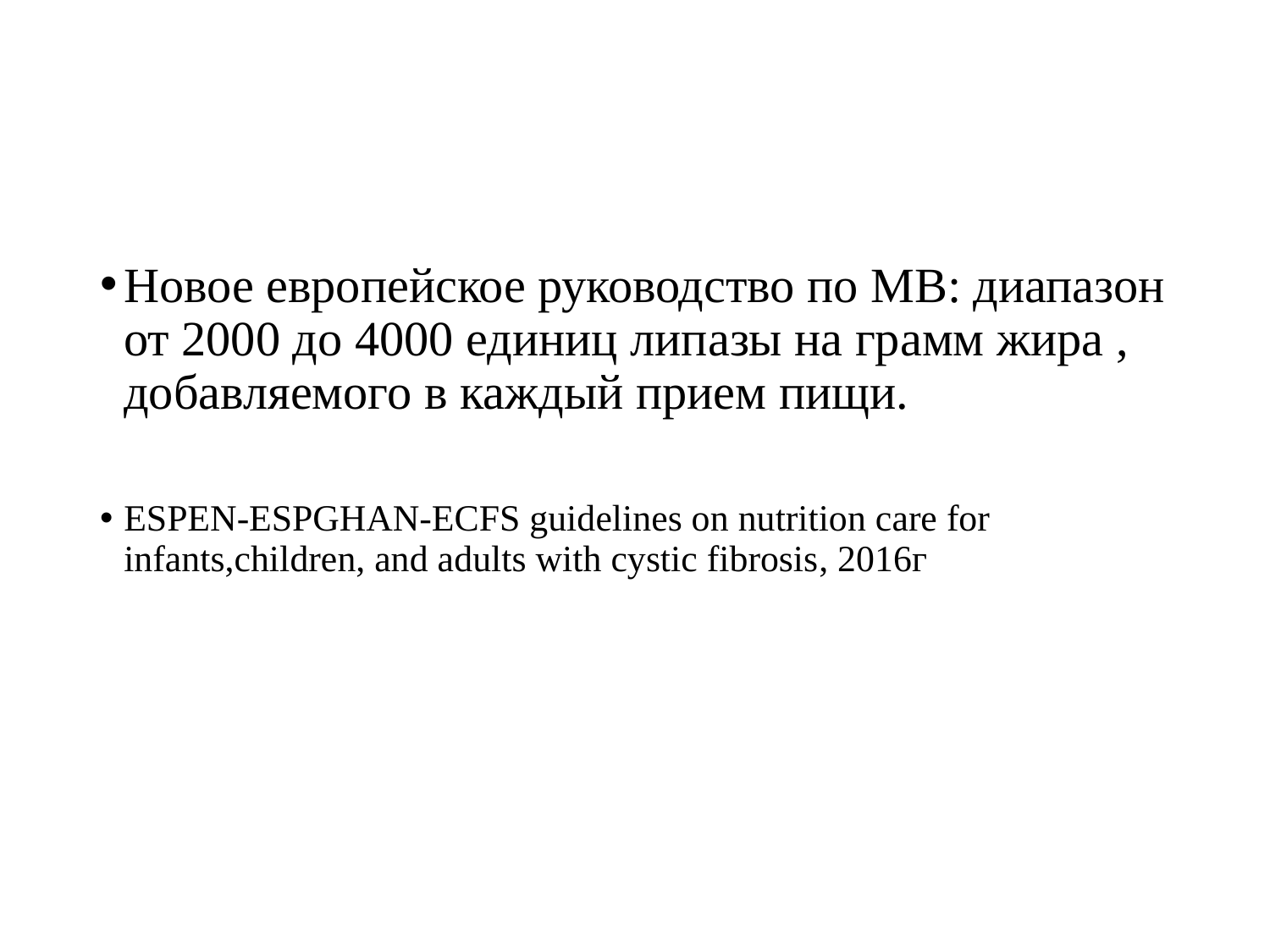

#
Новое европейское руководство по МВ: диапазон от 2000 до 4000 единиц липазы на грамм жира , добавляемого в каждый прием пищи.

ESPEN-ESPGHAN-ECFS guidelines on nutrition care for infants,children, and adults with cystic fibrosis, 2016г